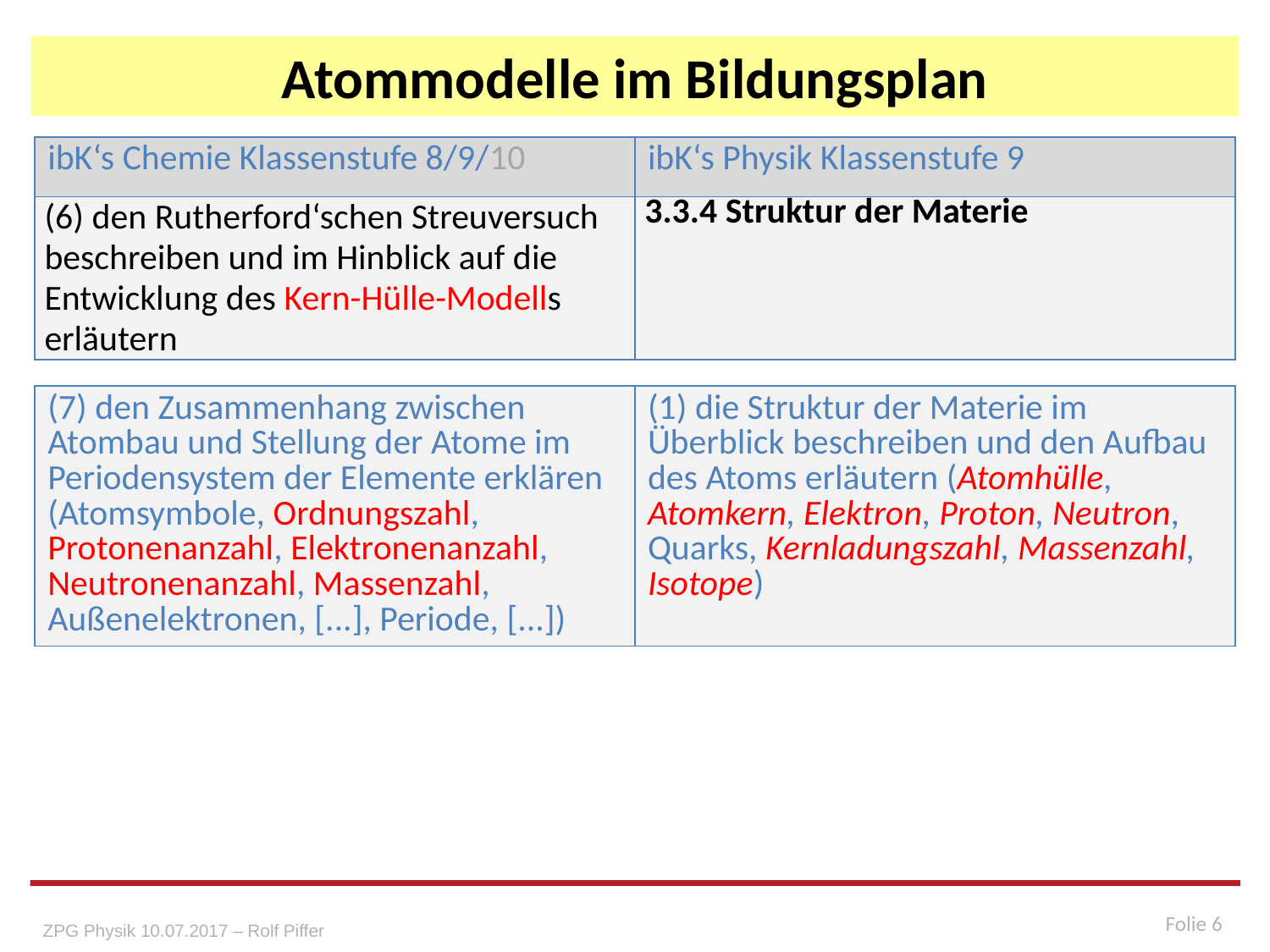

# Atommodelle im Bildungsplan
| ibK‘s Chemie Klassenstufe 8/9/10 | ibK‘s Physik Klassenstufe 9 |
| --- | --- |
| (6) den Rutherford‘schen Streuversuch beschreiben und im Hinblick auf die Entwicklung des Kern-Hülle-Modells erläutern | 3.3.4 Struktur der Materie |
| (7) den Zusammenhang zwischen Atombau und Stellung der Atome im Periodensystem der Elemente erklären (Atomsymbole, Ordnungszahl, Protonenanzahl, Elektronenanzahl, Neutronenanzahl, Massenzahl, Außenelektronen, [...], Periode, [...]) | (1) die Struktur der Materie im Überblick beschreiben und den Aufbau des Atoms erläutern (Atomhülle, Atomkern, Elektron, Proton, Neutron, Quarks, Kernladungszahl, Massenzahl, Isotope) |
| --- | --- |
Folie 6
ZPG Physik 10.07.2017 – Rolf Piffer